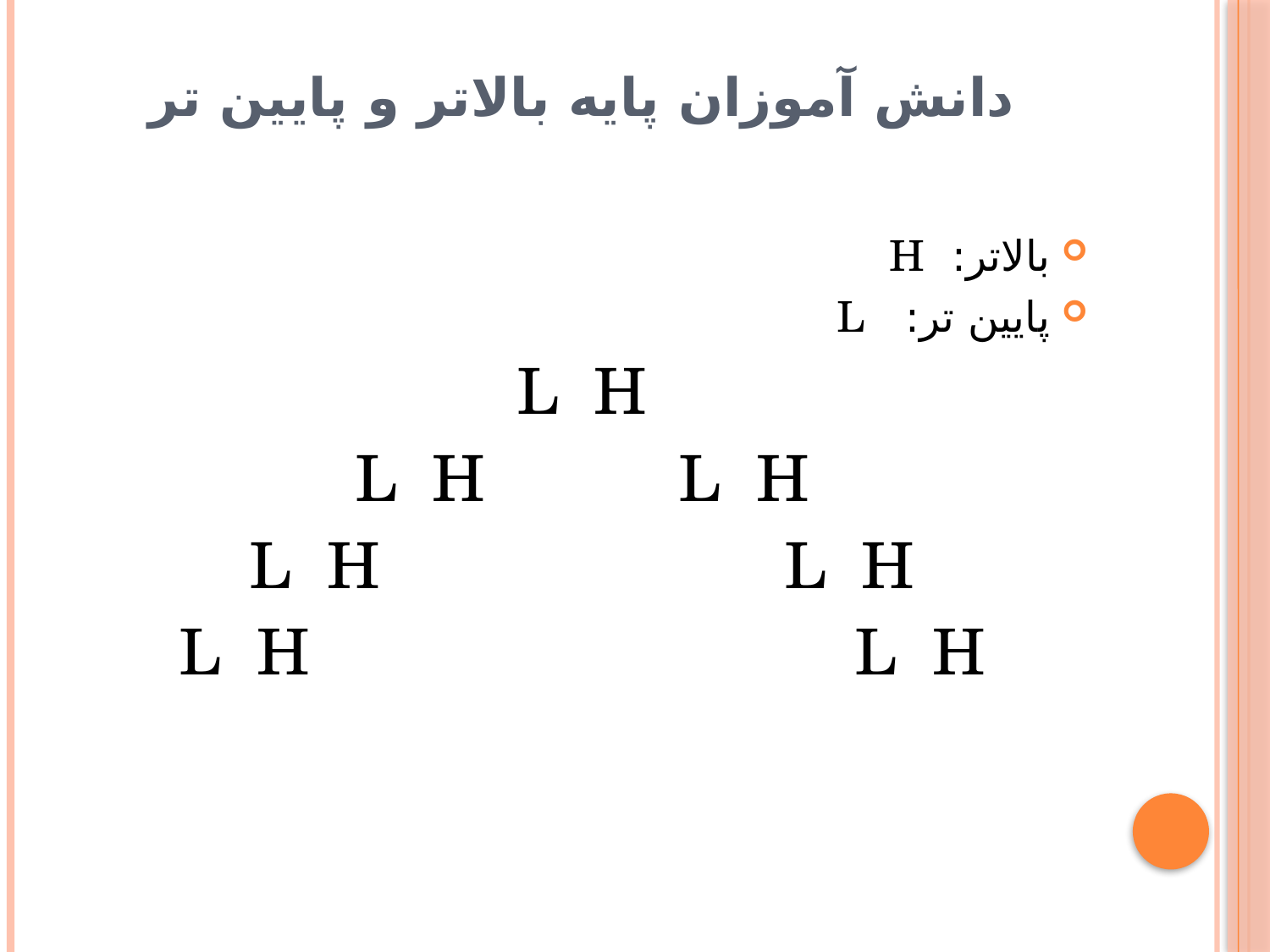

# دانش آموزان پایه بالاتر و پایین تر
بالاتر:  H
پایین تر:   L
L  H
L  H           L  H
L  H                       L  H
L  H                               L  H